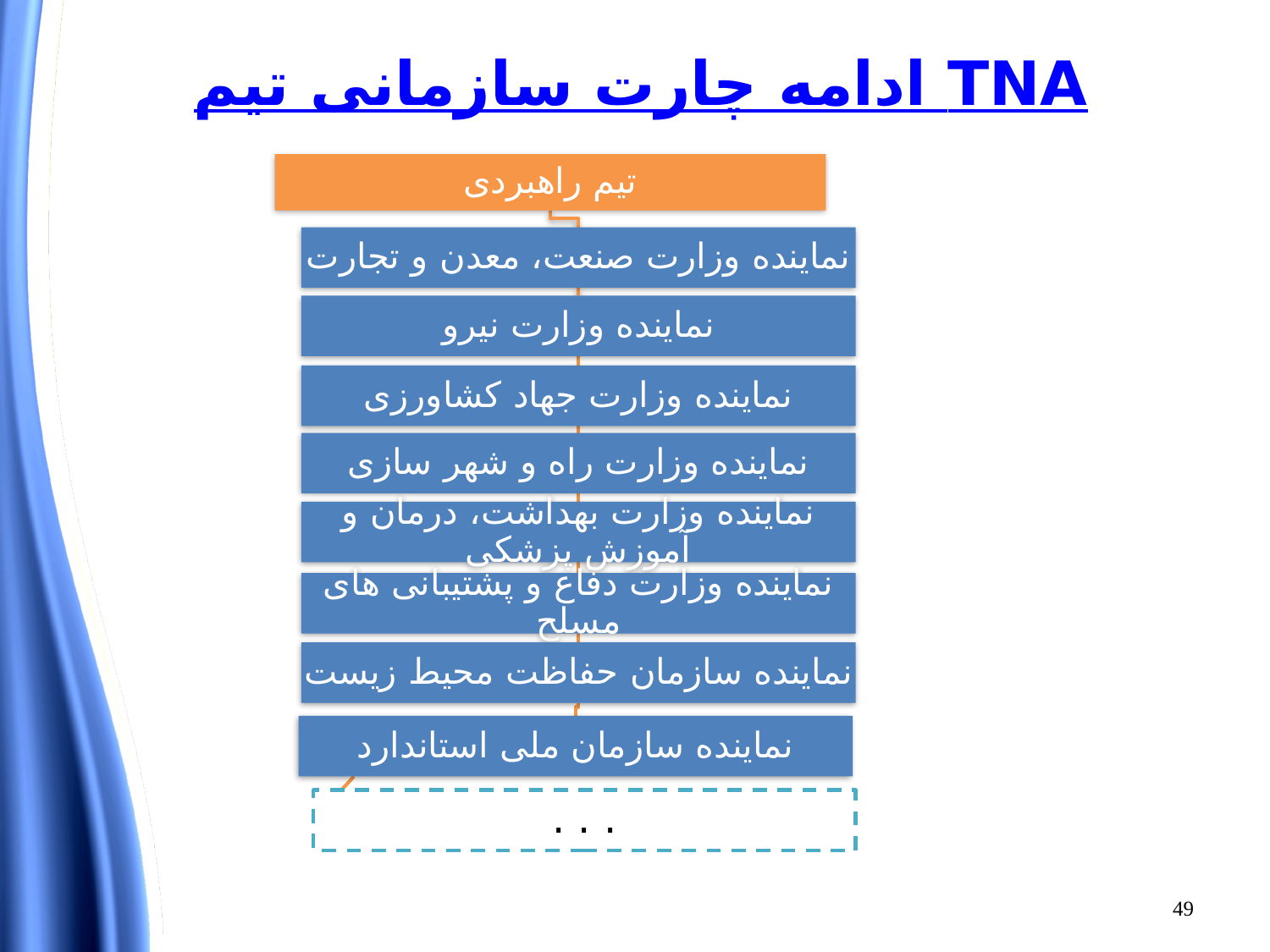

# ادامه چارت سازمانی تیم TNA
تیم راهبردی
نماینده وزارت صنعت، معدن و تجارت
نماینده وزارت نیرو
نماینده وزارت جهاد کشاورزی
نماینده وزارت راه و شهر سازی
نماینده وزارت بهداشت، درمان و آموزش پزشکی
نماینده وزارت دفاع و پشتیبانی های مسلح
نماینده سازمان حفاظت محیط زیست
نماینده سازمان ملی استاندارد
. . .
49